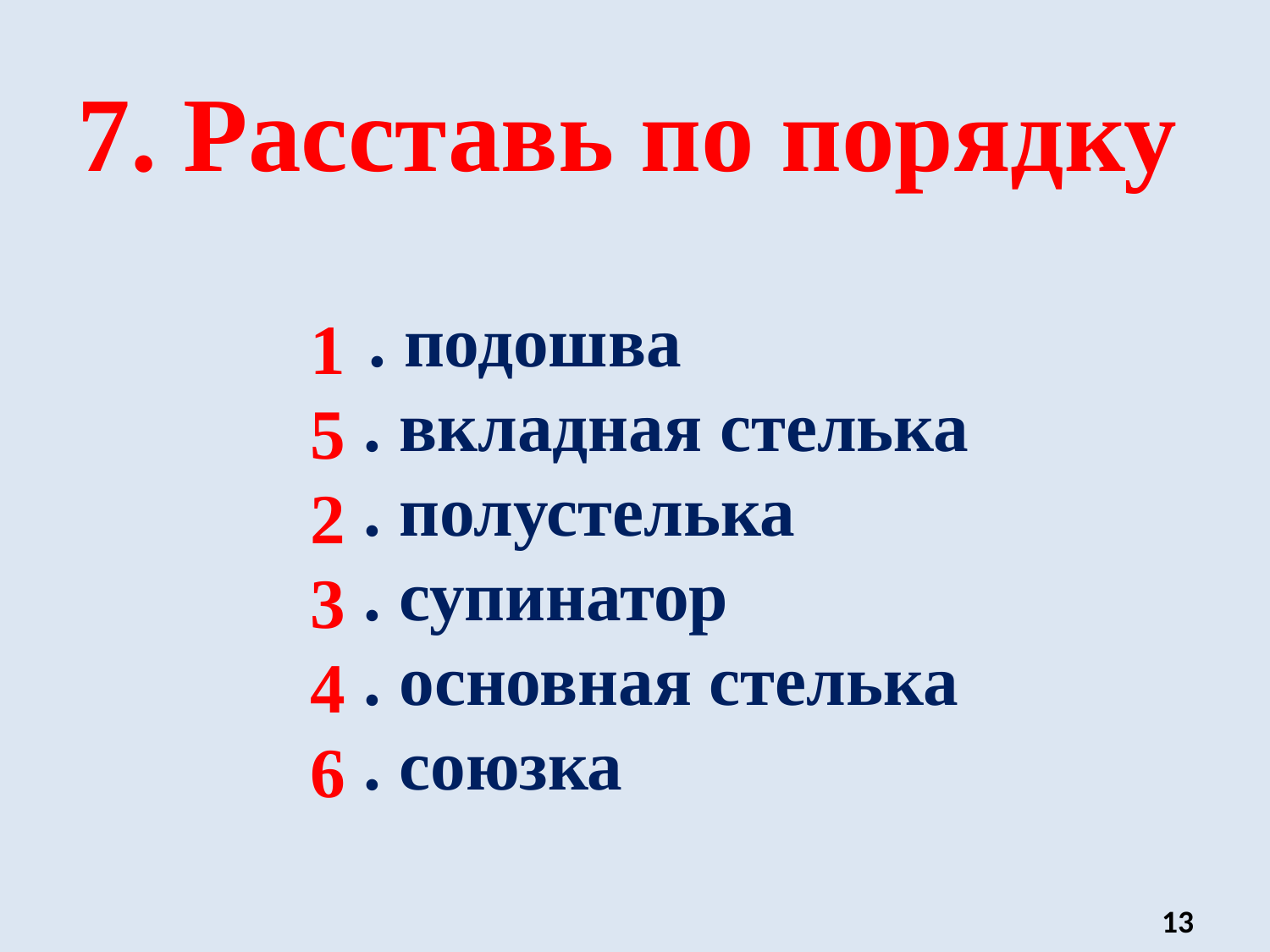

7. Расставь по порядку
                                                   . подошва
                    . вкладная стелька
                    . полустелька
                    . супинатор
                    . основная стелька
                    . союзка

1
5
2
3
4
6

13